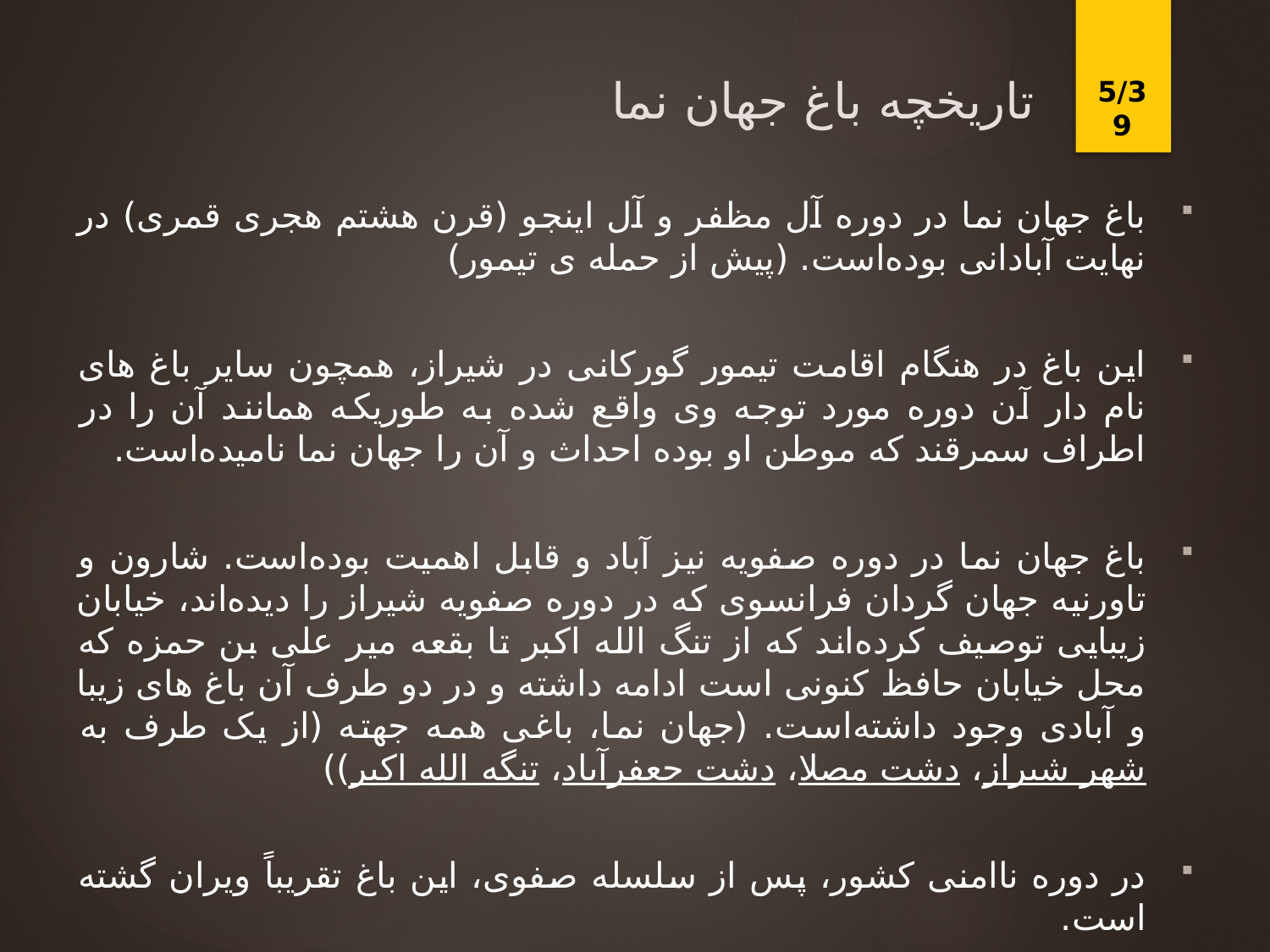

5/39
# تاریخچه باغ جهان نما
باغ جهان نما در دوره آل مظفر و آل اینجو (قرن هشتم هجری قمری) در نهایت آبادانی بوده‌است. (پیش از حمله ی تیمور)

این باغ در هنگام اقامت تیمور گورکانی در شیراز، همچون سایر باغ های نام دار آن دوره مورد توجه وی واقع شده به طوریکه همانند آن را در اطراف سمرقند که موطن او بوده احداث و آن را جهان نما نامیده‌است.

باغ جهان نما در دوره صفویه نیز آباد و قابل اهمیت بوده‌است. شارون و تاورنیه جهان گردان فرانسوی که در دوره صفویه شیراز را دیده‌اند، خیابان زیبایی توصیف کرده‌اند که از تنگ الله اکبر تا بقعه میر علی بن حمزه که محل خیابان حافظ کنونی است ادامه داشته و در دو طرف آن باغ های زیبا و آبادی وجود داشته‌است. (جهان نما، باغی همه جهته (از یک طرف به شهر شیراز، دشت مصلا، دشت جعفرآباد، تنگه الله اکبر))

در دوره ناامنی کشور، پس از سلسله صفوی، این باغ تقریباً ویران گشته است.

 در دوره حكومت كريم خان زند اين باغ بازسازي شده است. (باغ وکیل آباد)